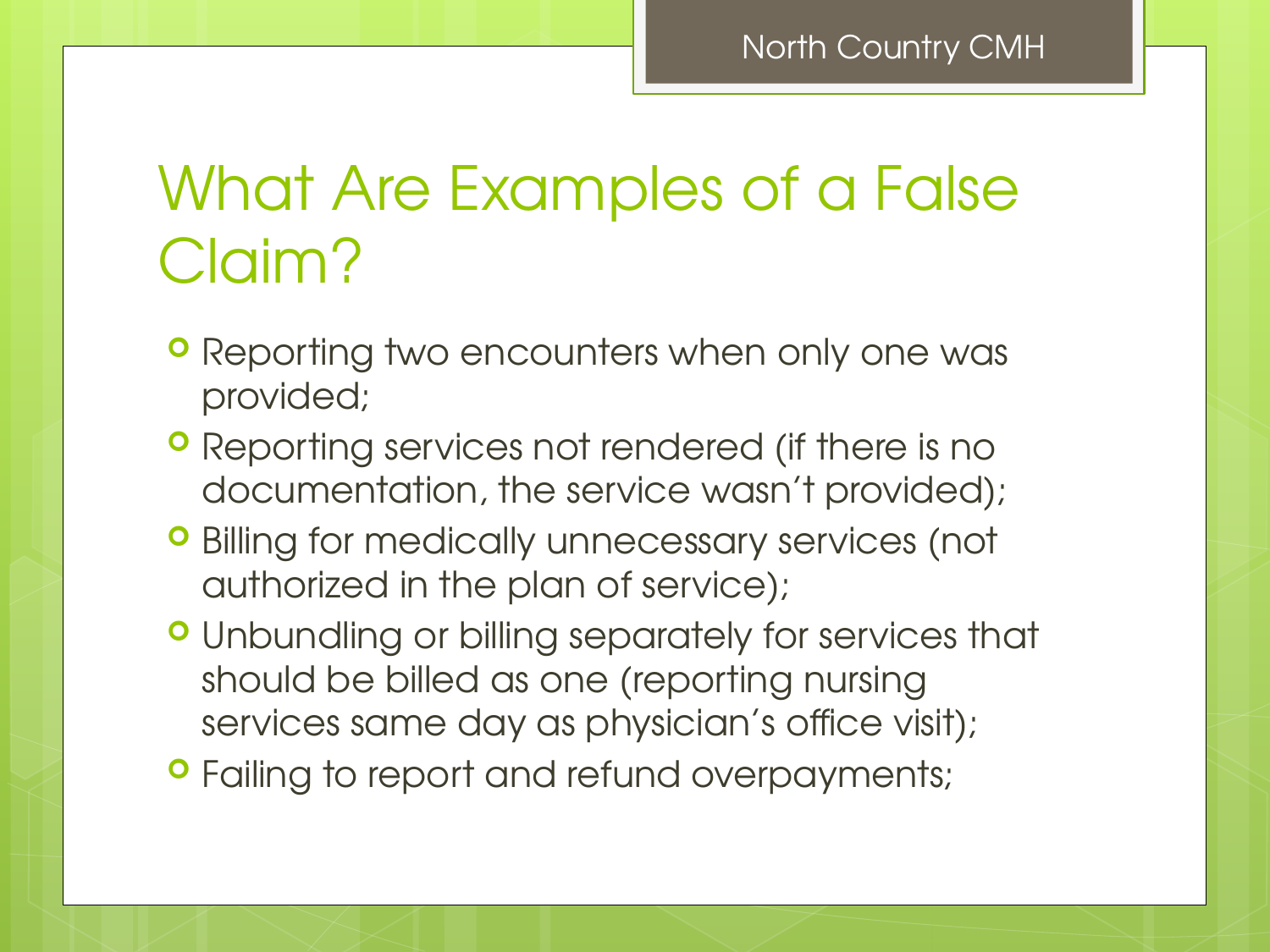

# What Are Examples of a False Claim?
Reporting two encounters when only one was provided;
Reporting services not rendered (if there is no documentation, the service wasn’t provided);
Billing for medically unnecessary services (not authorized in the plan of service);
Unbundling or billing separately for services that should be billed as one (reporting nursing services same day as physician’s office visit);
Failing to report and refund overpayments;